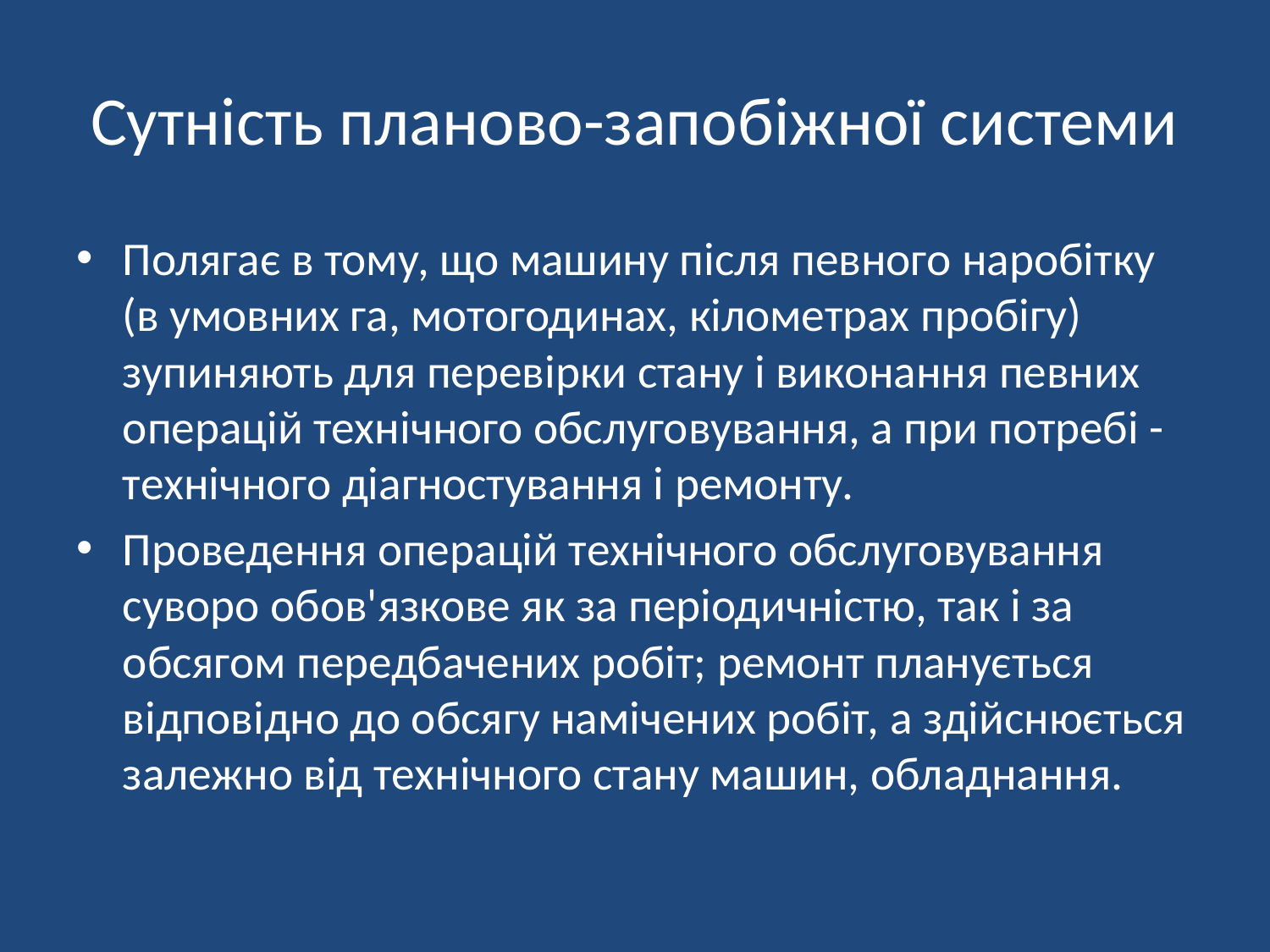

# Сутність планово-запобіжної системи
Полягає в тому, що машину після певного наробітку (в умовних га, мотогодинах, кілометрах пробігу) зупиняють для перевірки стану і виконання певних операцій технічного обслуговування, а при потребі - технічного діагностування і ремонту.
Проведення операцій технічного обслуговування суворо обов'язкове як за періодичністю, так і за обсягом передбачених робіт; ремонт планується відповідно до обсягу намічених робіт, а здійснюється залежно від технічного стану машин, обладнання.